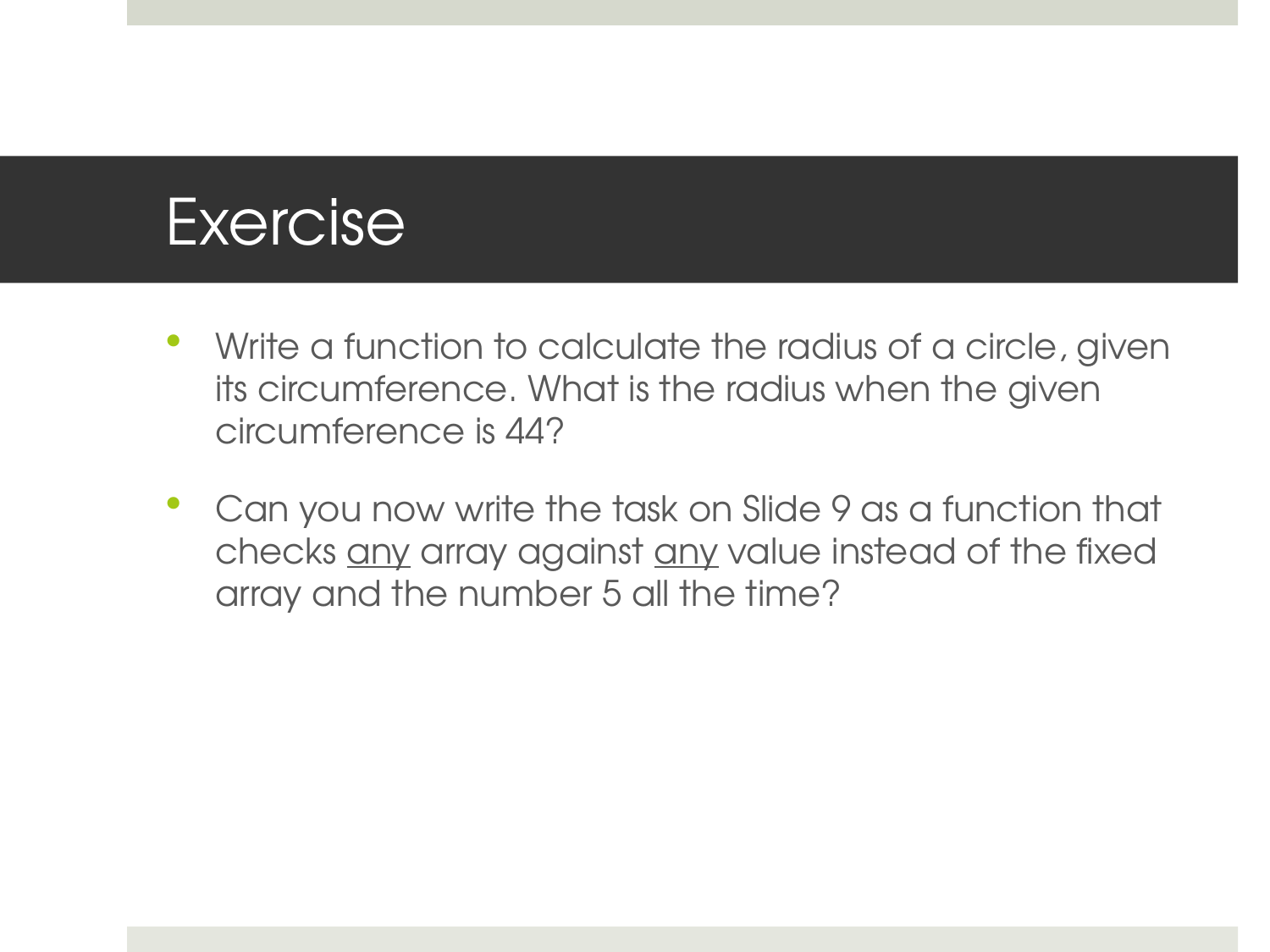

# Exercise
Write a function to calculate the radius of a circle, given its circumference. What is the radius when the given circumference is 44?
Can you now write the task on Slide 9 as a function that checks any array against any value instead of the fixed array and the number 5 all the time?